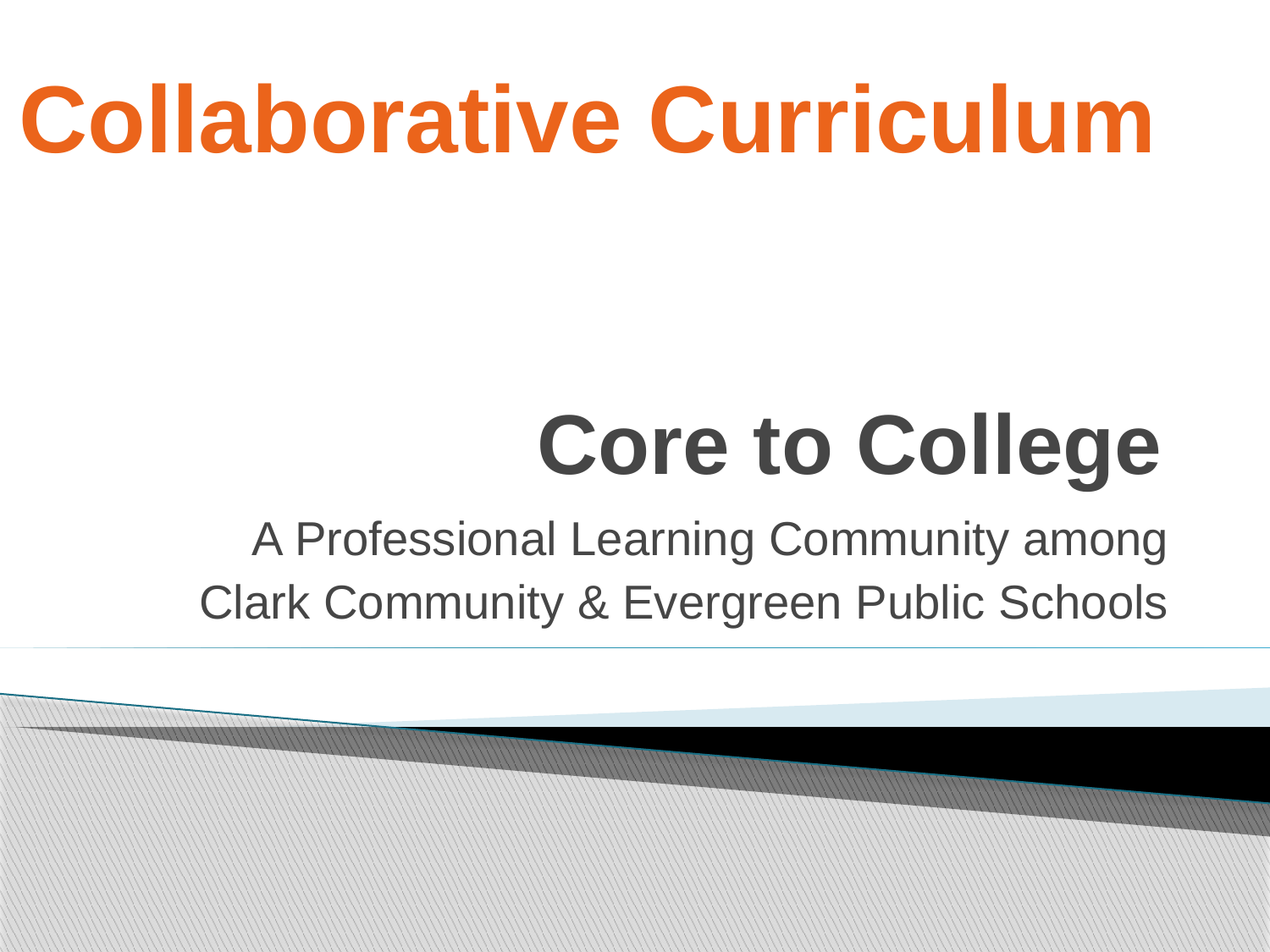

Collaborative Curriculum
# Core to College
A Professional Learning Community among
Clark Community & Evergreen Public Schools